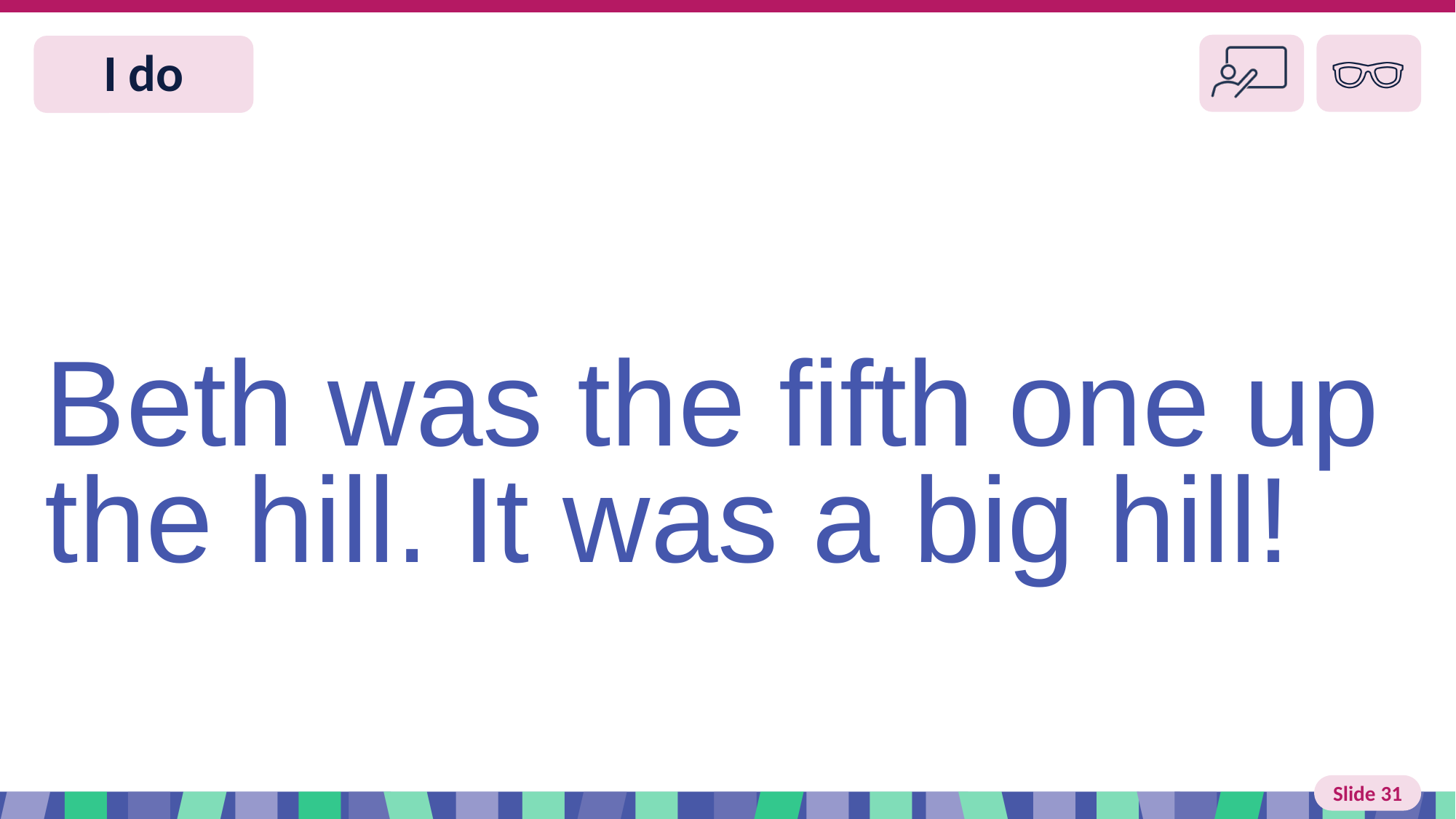

# Slide 31 I do
Beth was the fifth one up the hill. It was a big hill!